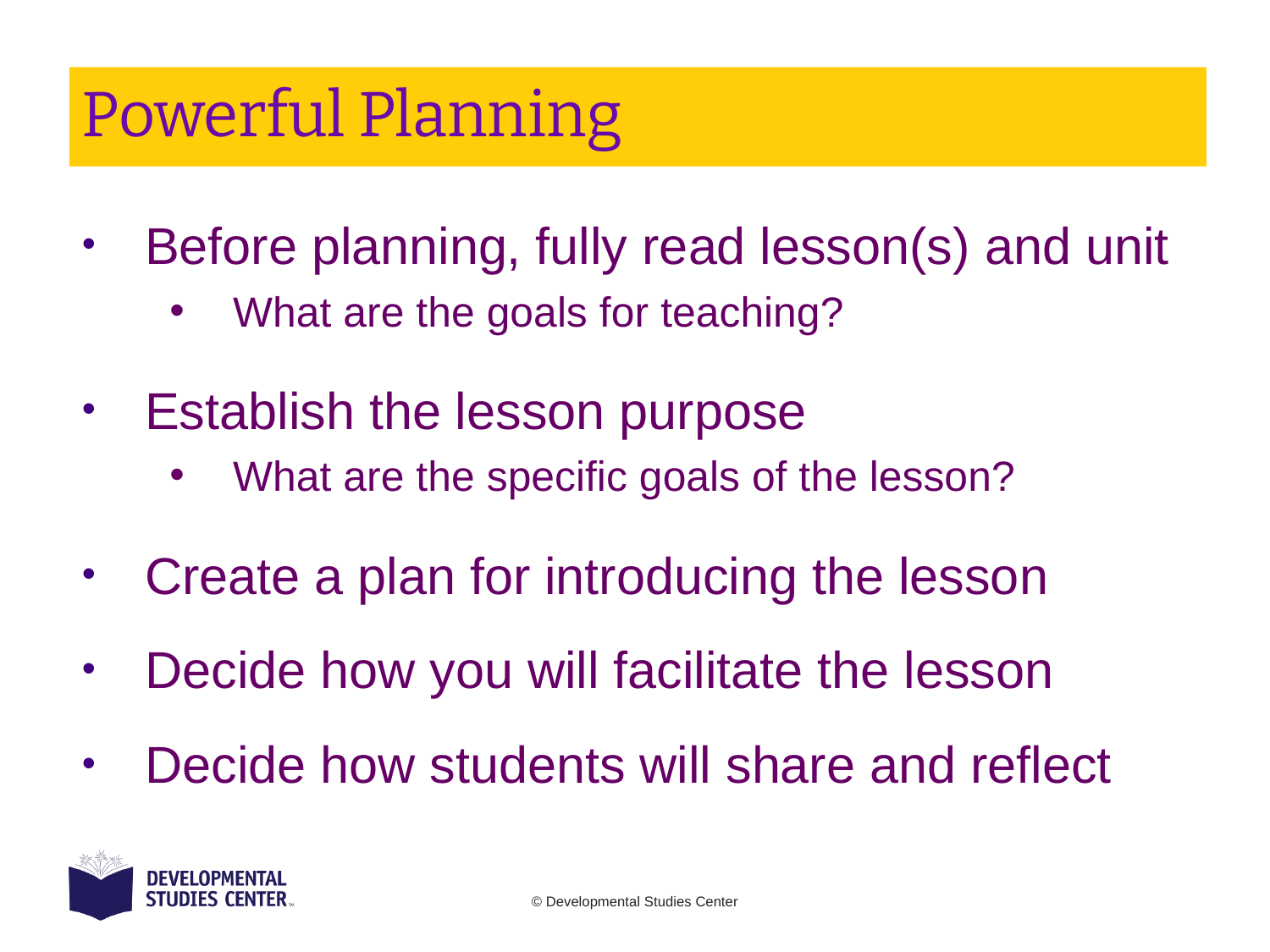

# Powerful Planning
Before planning, fully read lesson(s) and unit
What are the goals for teaching?
Establish the lesson purpose
What are the specific goals of the lesson?
Create a plan for introducing the lesson
Decide how you will facilitate the lesson
Decide how students will share and reflect